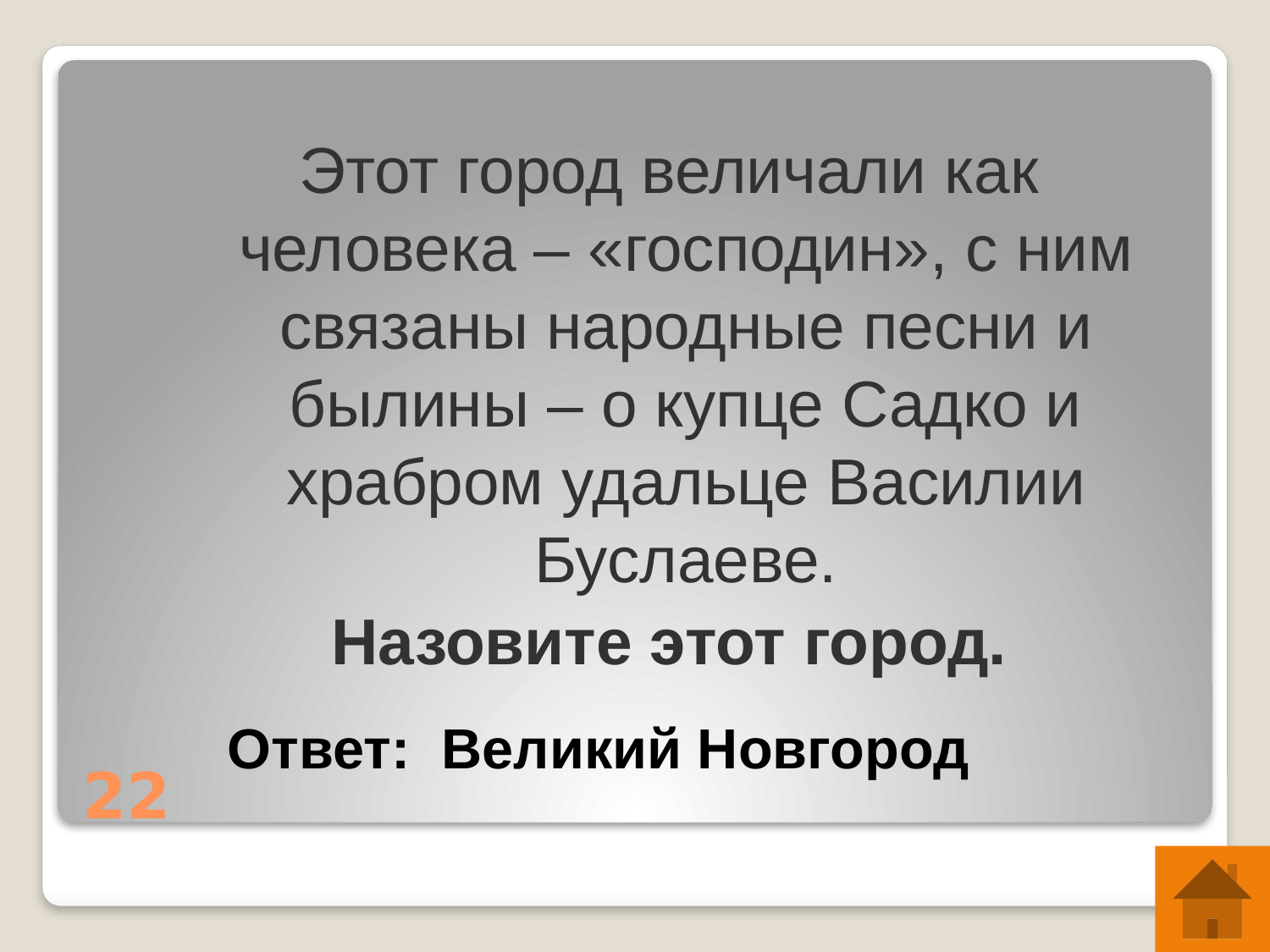

Этот город величали как человека – «господин», с ним связаны народные песни и былины – о купце Садко и храбром удальце Василии Буслаеве.
Назовите этот город.
# 22
Ответ:  Великий Новгород